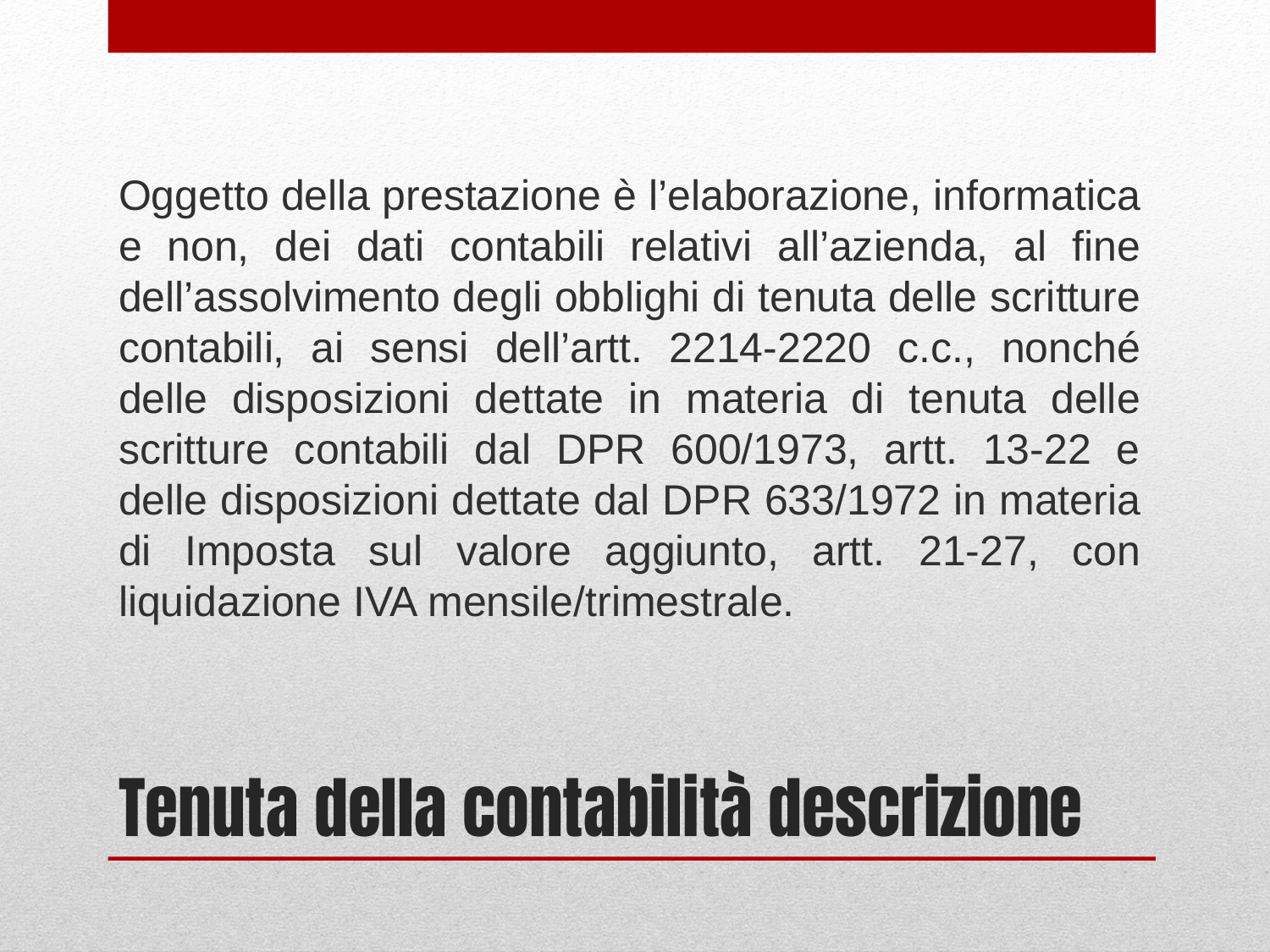

Oggetto della prestazione è l’elaborazione, informatica e non, dei dati contabili relativi all’azienda, al fine dell’assolvimento degli obblighi di tenuta delle scritture contabili, ai sensi dell’artt. 2214-2220 c.c., nonché delle disposizioni dettate in materia di tenuta delle scritture contabili dal DPR 600/1973, artt. 13-22 e delle disposizioni dettate dal DPR 633/1972 in materia di Imposta sul valore aggiunto, artt. 21-27, con liquidazione IVA mensile/trimestrale.
# Tenuta della contabilità descrizione